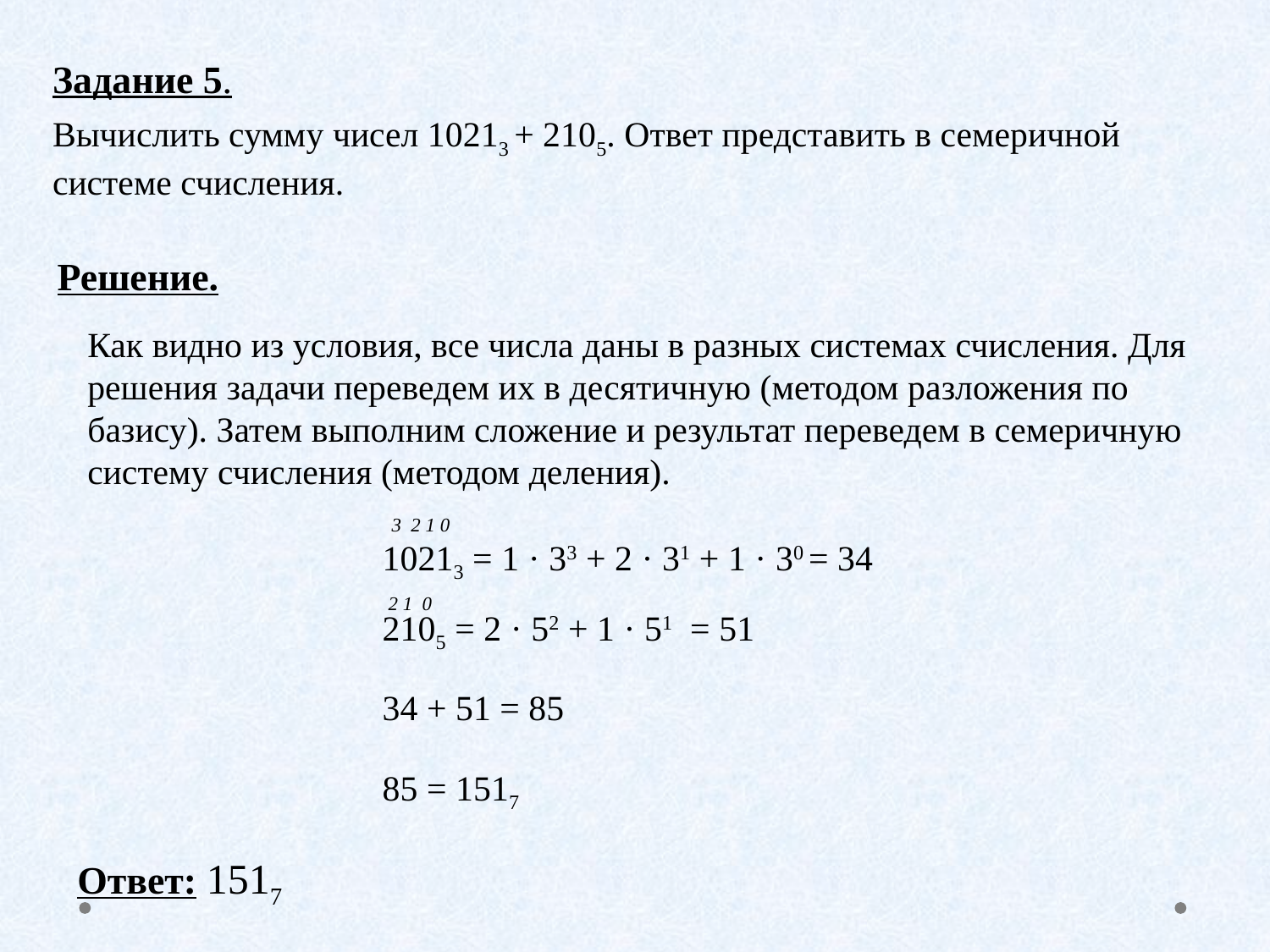

Задание 5.
Вычислить сумму чисел 10213 + 2105. Ответ представить в семеричной системе счисления.
Решение.

Как видно из условия, все числа даны в разных системах счисления. Для решения задачи переведем их в десятичную (методом разложения по базису). Затем выполним сложение и результат переведем в семеричную систему счисления (методом деления).
3  2 1 0
10213 = 1 · 33 + 2 · 31 + 1 · 30 = 34
2 1  0
2105 = 2 · 52 + 1 · 51  = 51
34 + 51 = 85
85 = 1517
Ответ: 1517